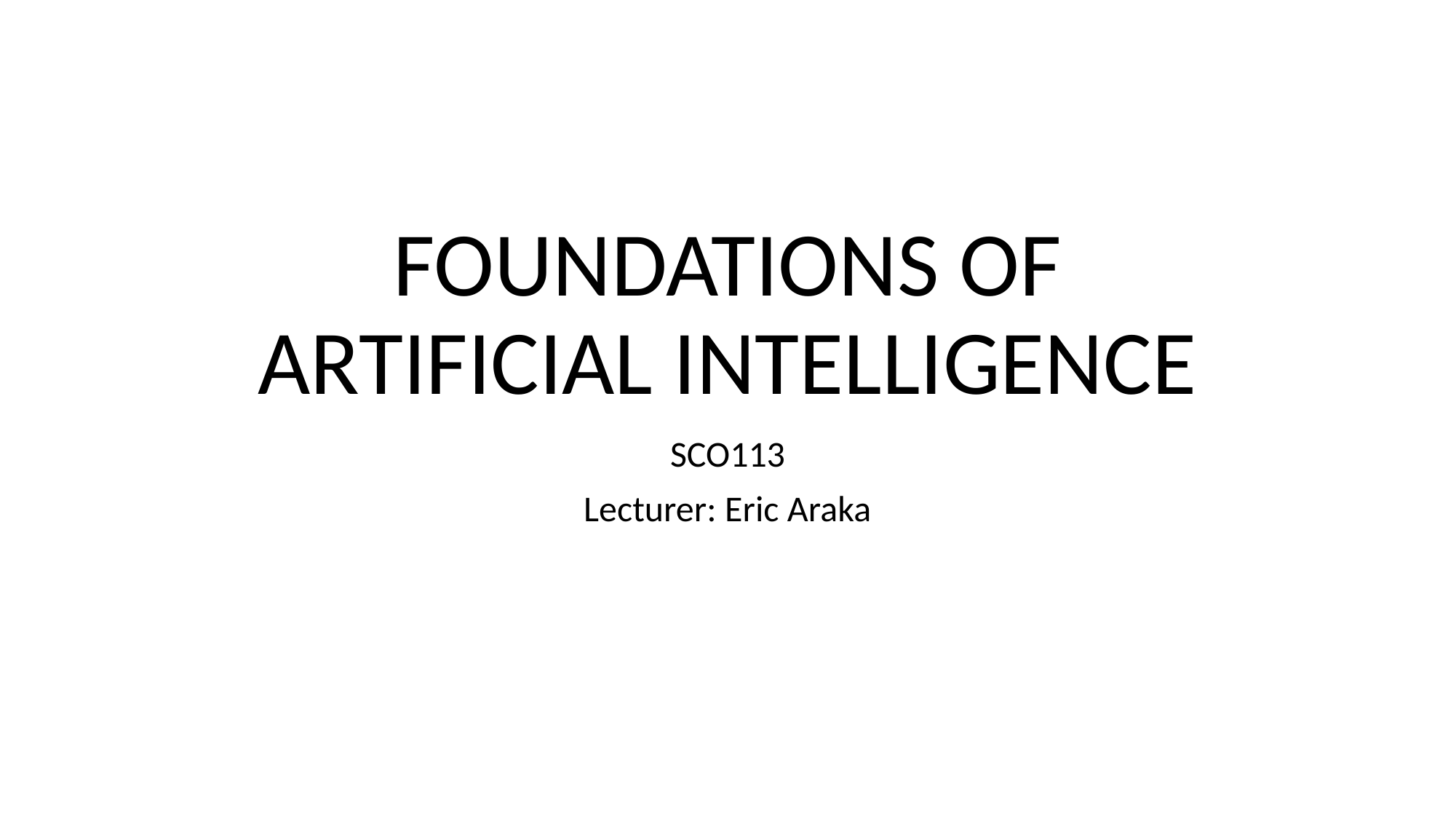

# FOUNDATIONS OF ARTIFICIAL INTELLIGENCE
SCO113
Lecturer: Eric Araka